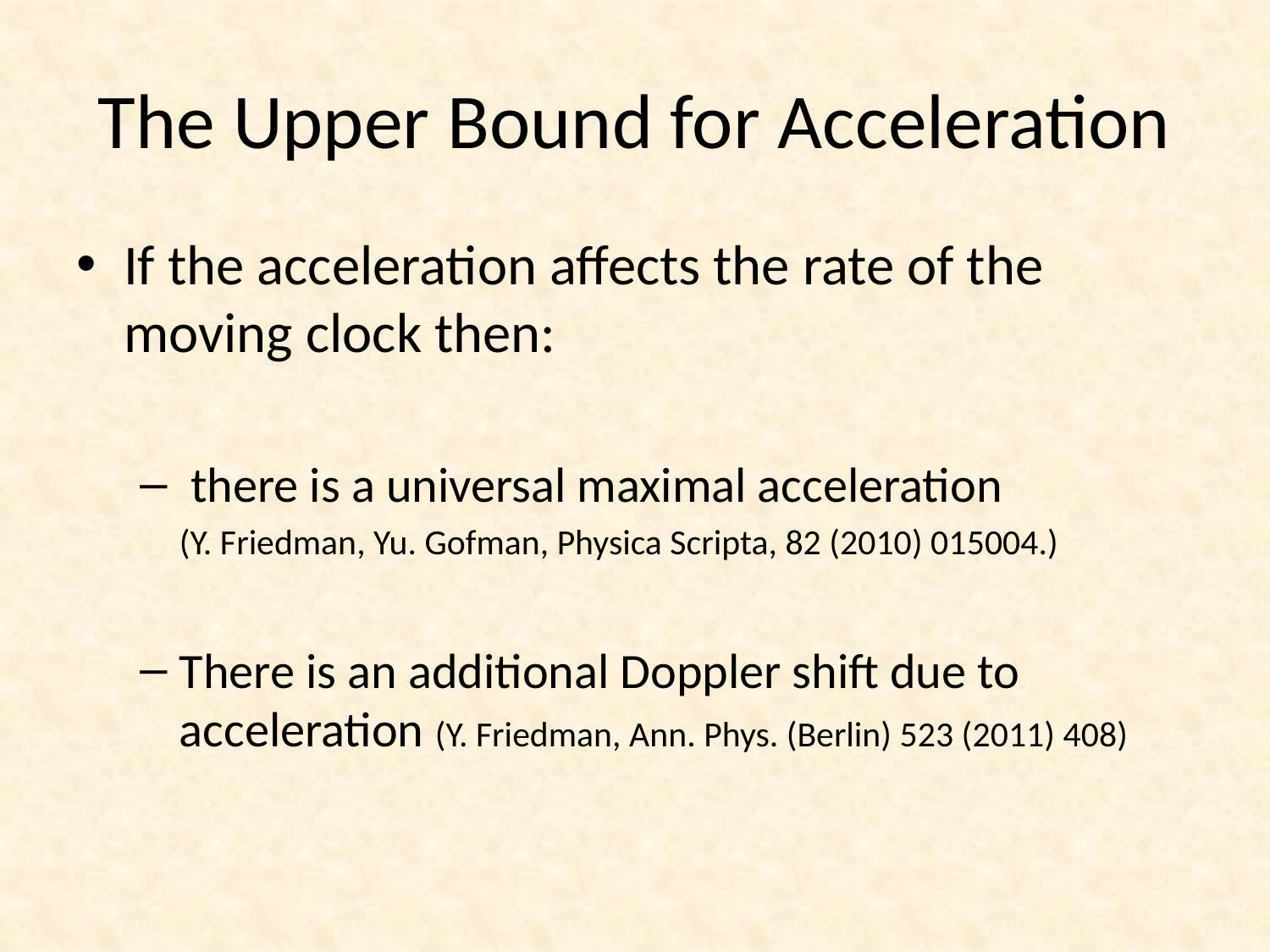

# The Upper Bound for Acceleration
If the acceleration affects the rate of the moving clock then:

 there is a universal maximal acceleration
	(Y. Friedman, Yu. Gofman, Physica Scripta, 82 (2010) 015004.)

There is an additional Doppler shift due to acceleration (Y. Friedman, Ann. Phys. (Berlin) 523 (2011) 408)

5